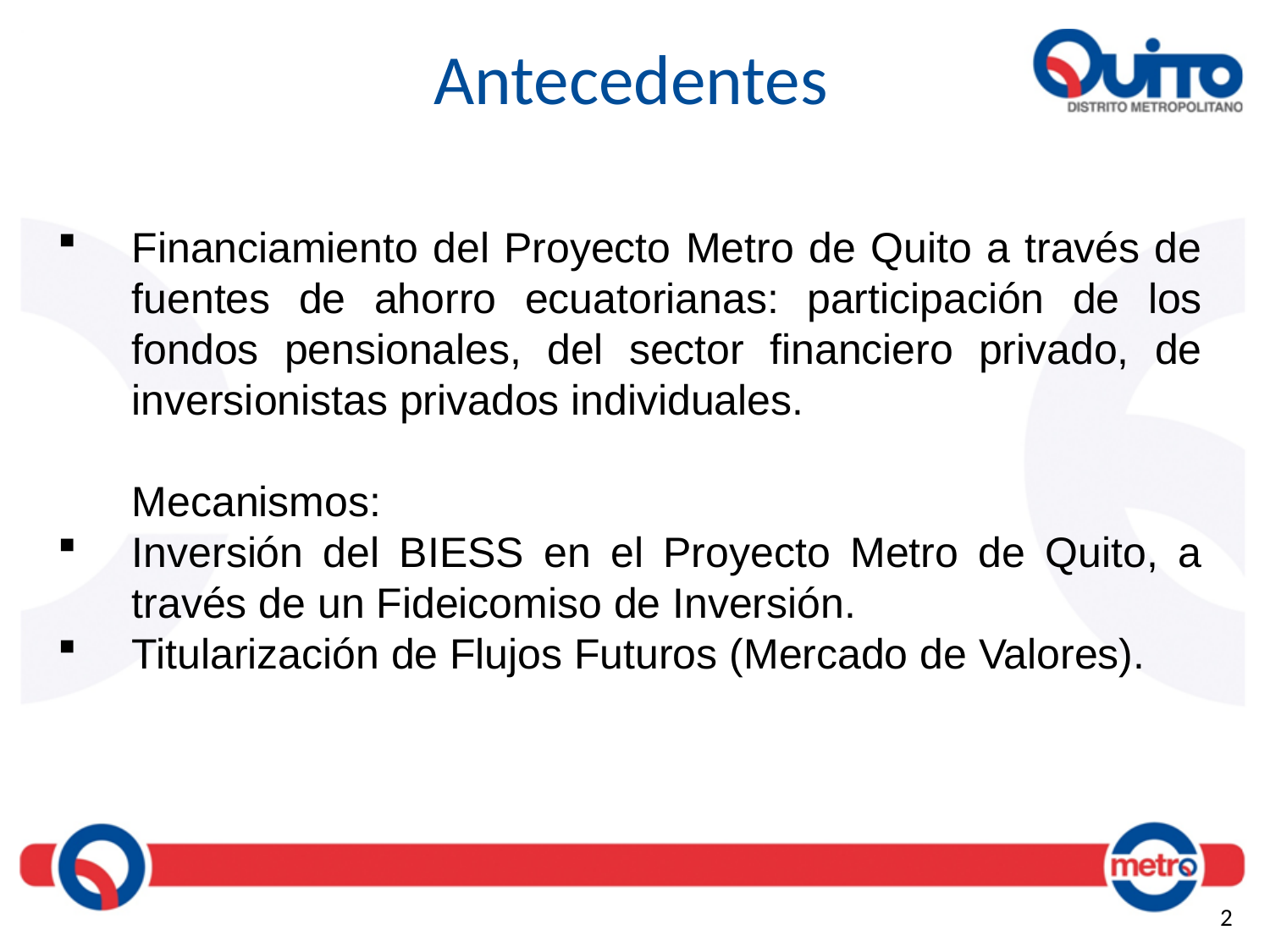

# Antecedentes
Financiamiento del Proyecto Metro de Quito a través de fuentes de ahorro ecuatorianas: participación de los fondos pensionales, del sector financiero privado, de inversionistas privados individuales.

	Mecanismos:
Inversión del BIESS en el Proyecto Metro de Quito, a través de un Fideicomiso de Inversión.
Titularización de Flujos Futuros (Mercado de Valores).
2